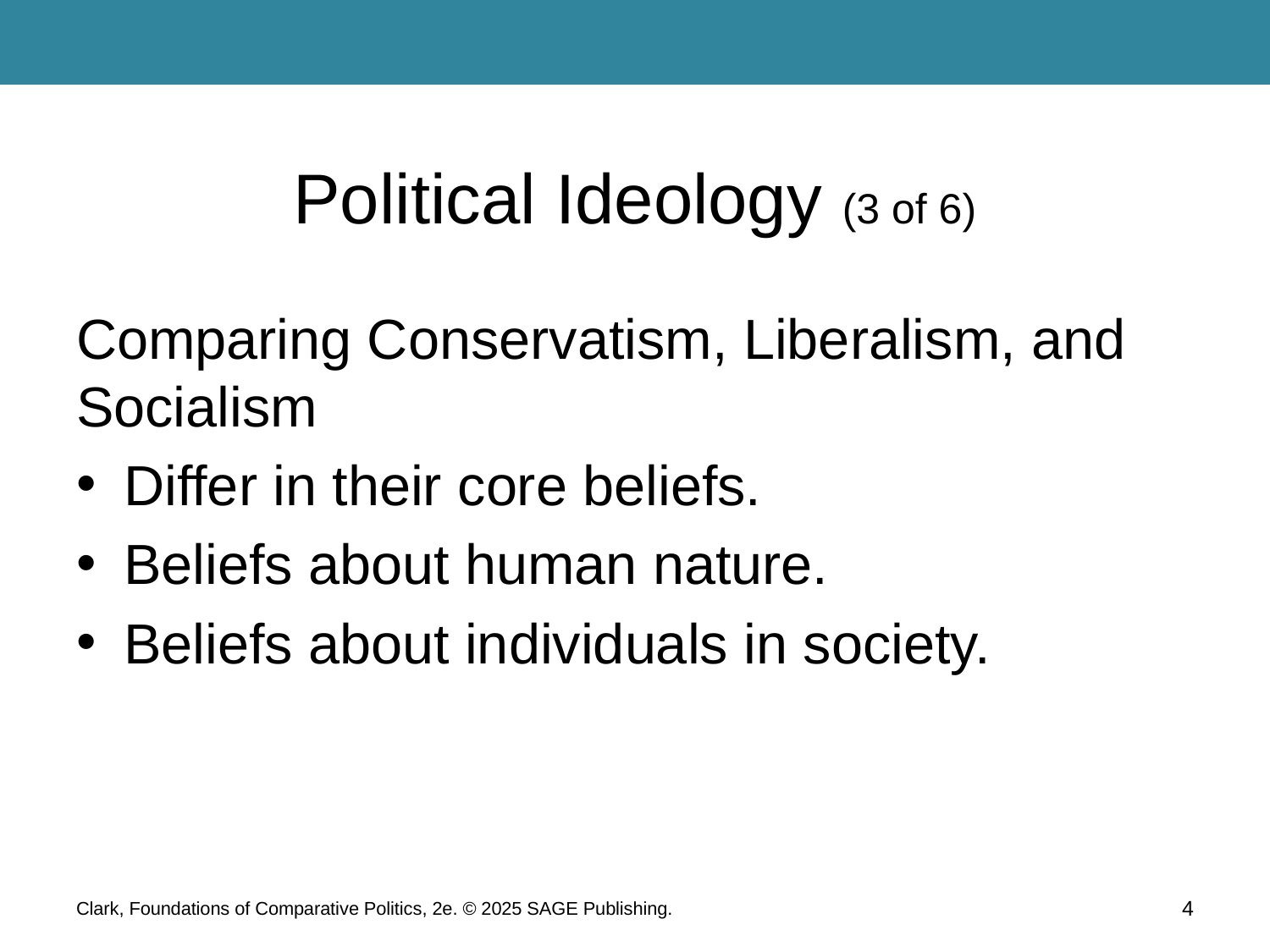

# Political Ideology (3 of 6)
Comparing Conservatism, Liberalism, and Socialism
Differ in their core beliefs.
Beliefs about human nature.
Beliefs about individuals in society.

Clark, Foundations of Comparative Politics, 2e. © 2025 SAGE Publishing.
4